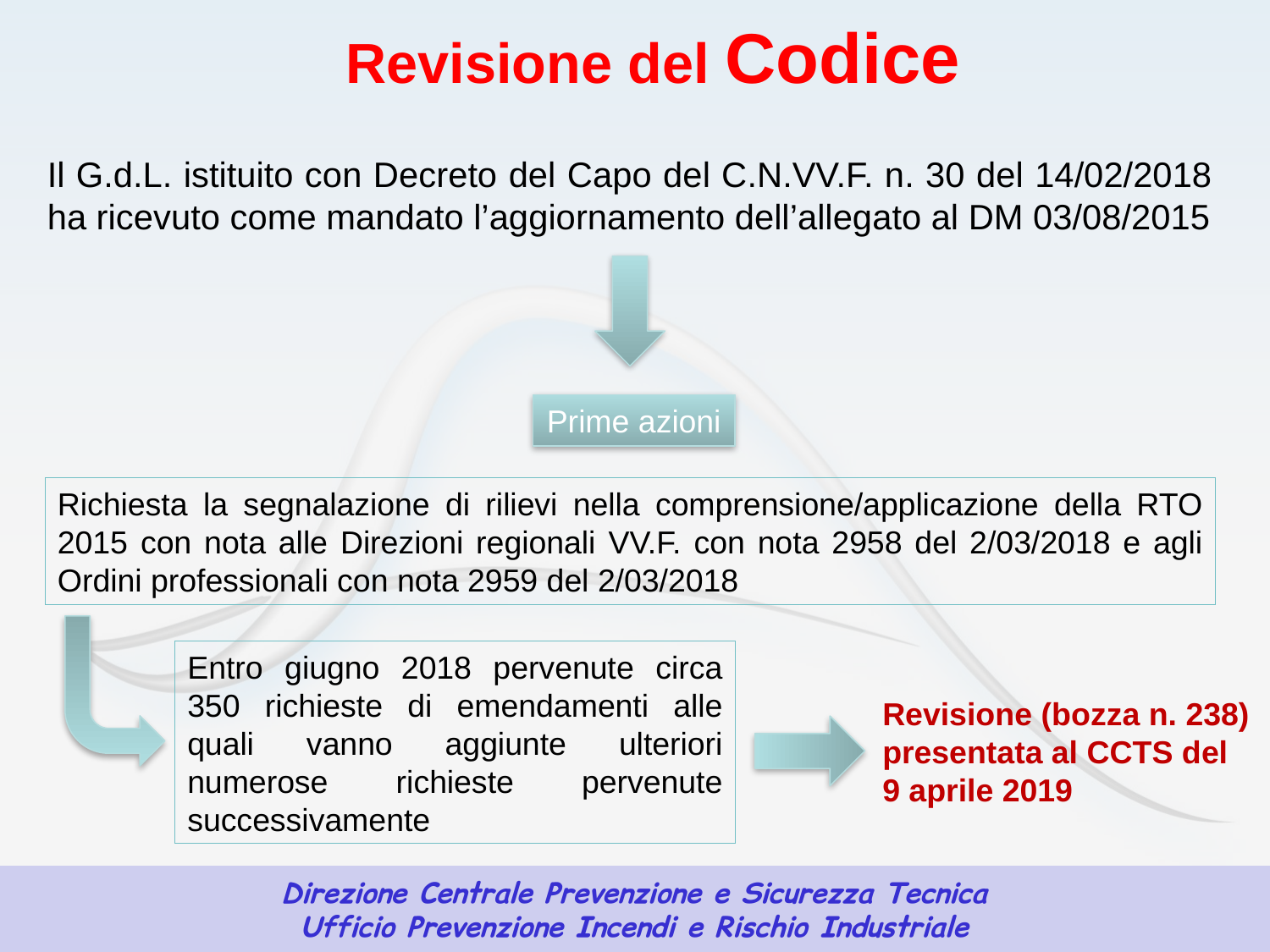

Revisione del Codice
Il G.d.L. istituito con Decreto del Capo del C.N.VV.F. n. 30 del 14/02/2018 ha ricevuto come mandato l’aggiornamento dell’allegato al DM 03/08/2015

Prime azioni
Richiesta la segnalazione di rilievi nella comprensione/applicazione della RTO 2015 con nota alle Direzioni regionali VV.F. con nota 2958 del 2/03/2018 e agli Ordini professionali con nota 2959 del 2/03/2018

Entro giugno 2018 pervenute circa 350 richieste di emendamenti alle quali vanno aggiunte ulteriori numerose richieste pervenute successivamente
Revisione (bozza n. 238) presentata al CCTS del 9 aprile 2019